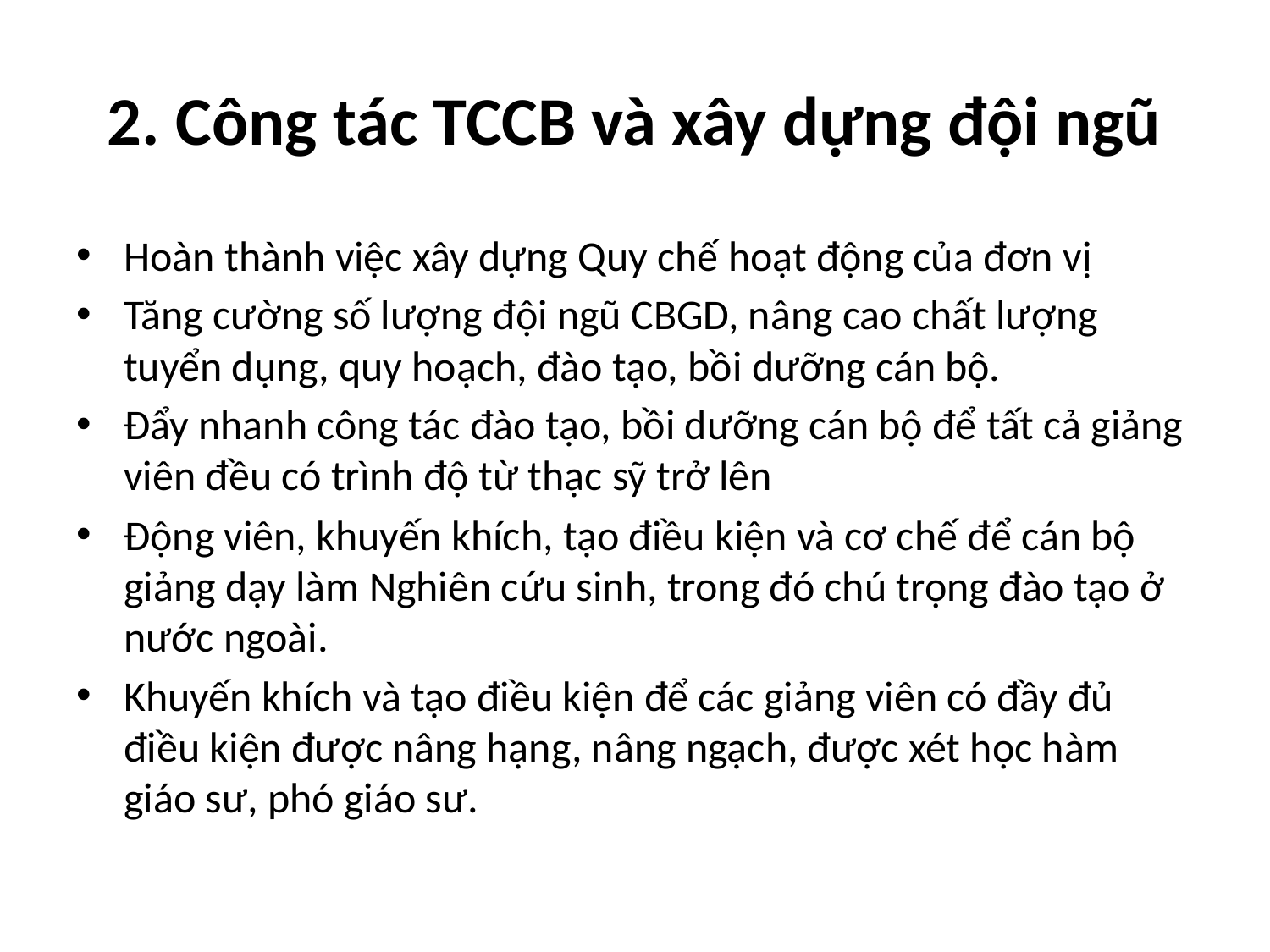

# 2. Công tác TCCB và xây dựng đội ngũ
Hoàn thành việc xây dựng Quy chế hoạt động của đơn vị
Tăng cường số lượng đội ngũ CBGD, nâng cao chất lượng tuyển dụng, quy hoạch, đào tạo, bồi dưỡng cán bộ.
Đẩy nhanh công tác đào tạo, bồi dưỡng cán bộ để tất cả giảng viên đều có trình độ từ thạc sỹ trở lên
Động viên, khuyến khích, tạo điều kiện và cơ chế để cán bộ giảng dạy làm Nghiên cứu sinh, trong đó chú trọng đào tạo ở nước ngoài.
Khuyến khích và tạo điều kiện để các giảng viên có đầy đủ điều kiện được nâng hạng, nâng ngạch, được xét học hàm giáo sư, phó giáo sư.